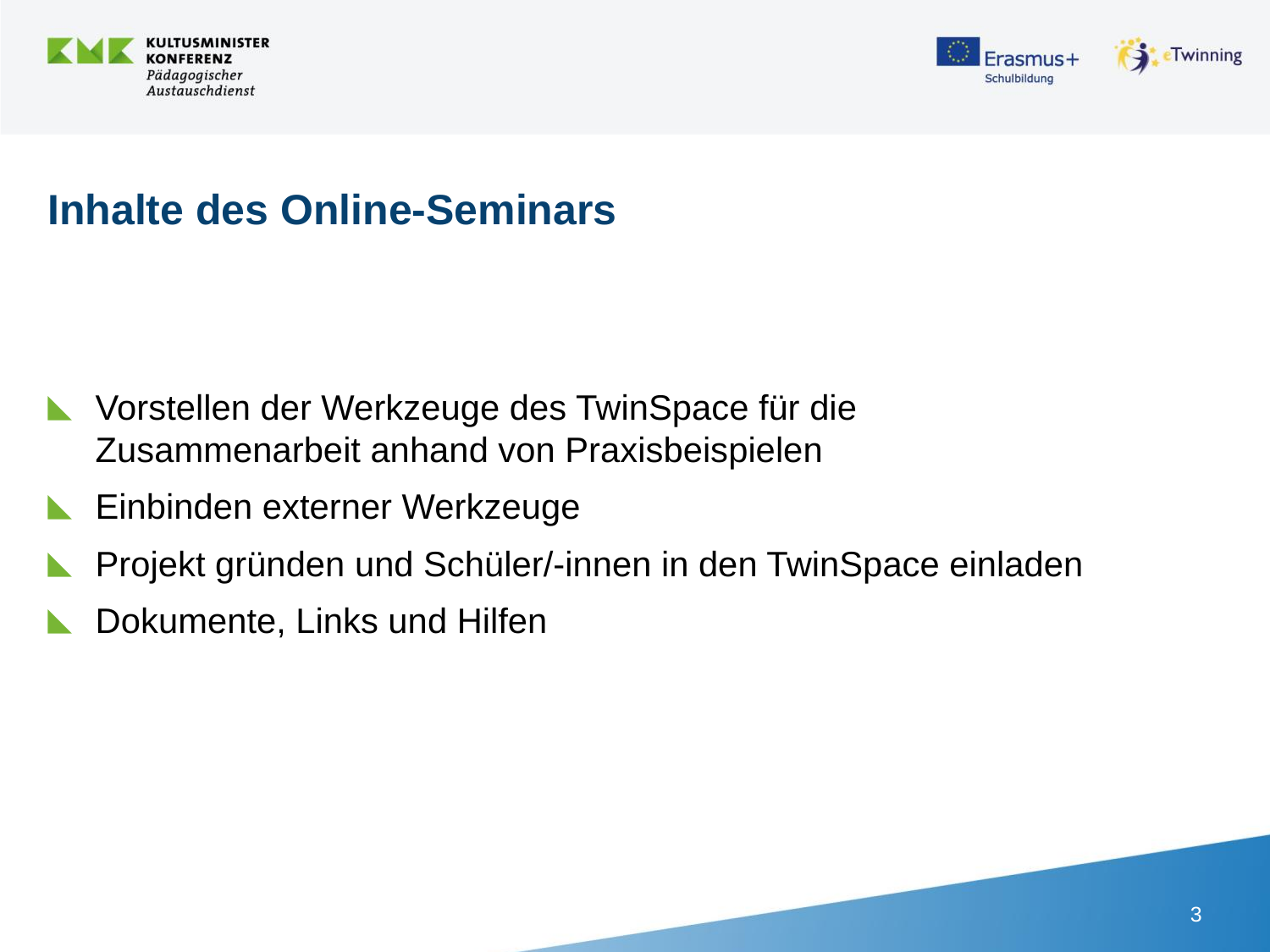

Inhalte des Online-Seminars

Vorstellen der Werkzeuge des TwinSpace für die Zusammenarbeit anhand von Praxisbeispielen
Einbinden externer Werkzeuge
Projekt gründen und Schüler/-innen in den TwinSpace einladen
Dokumente, Links und Hilfen